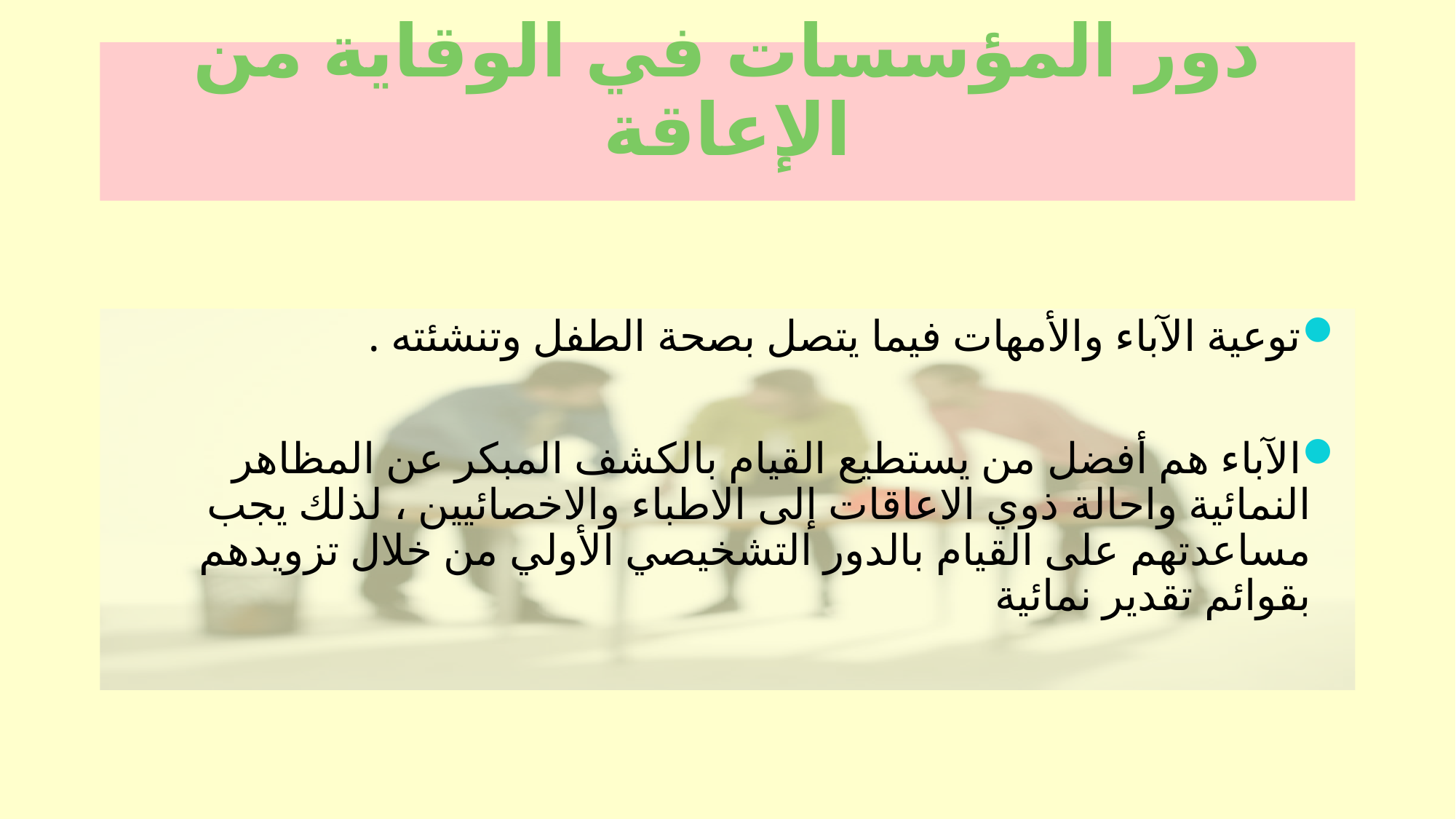

# دور المؤسسات في الوقاية من الإعاقة
توعية الآباء والأمهات فيما يتصل بصحة الطفل وتنشئته .

الآباء هم أفضل من يستطيع القيام بالكشف المبكر عن المظاهر النمائية واحالة ذوي الاعاقات إلى الاطباء والاخصائيين ، لذلك يجب مساعدتهم على القيام بالدور التشخيصي الأولي من خلال تزويدهم بقوائم تقدير نمائية